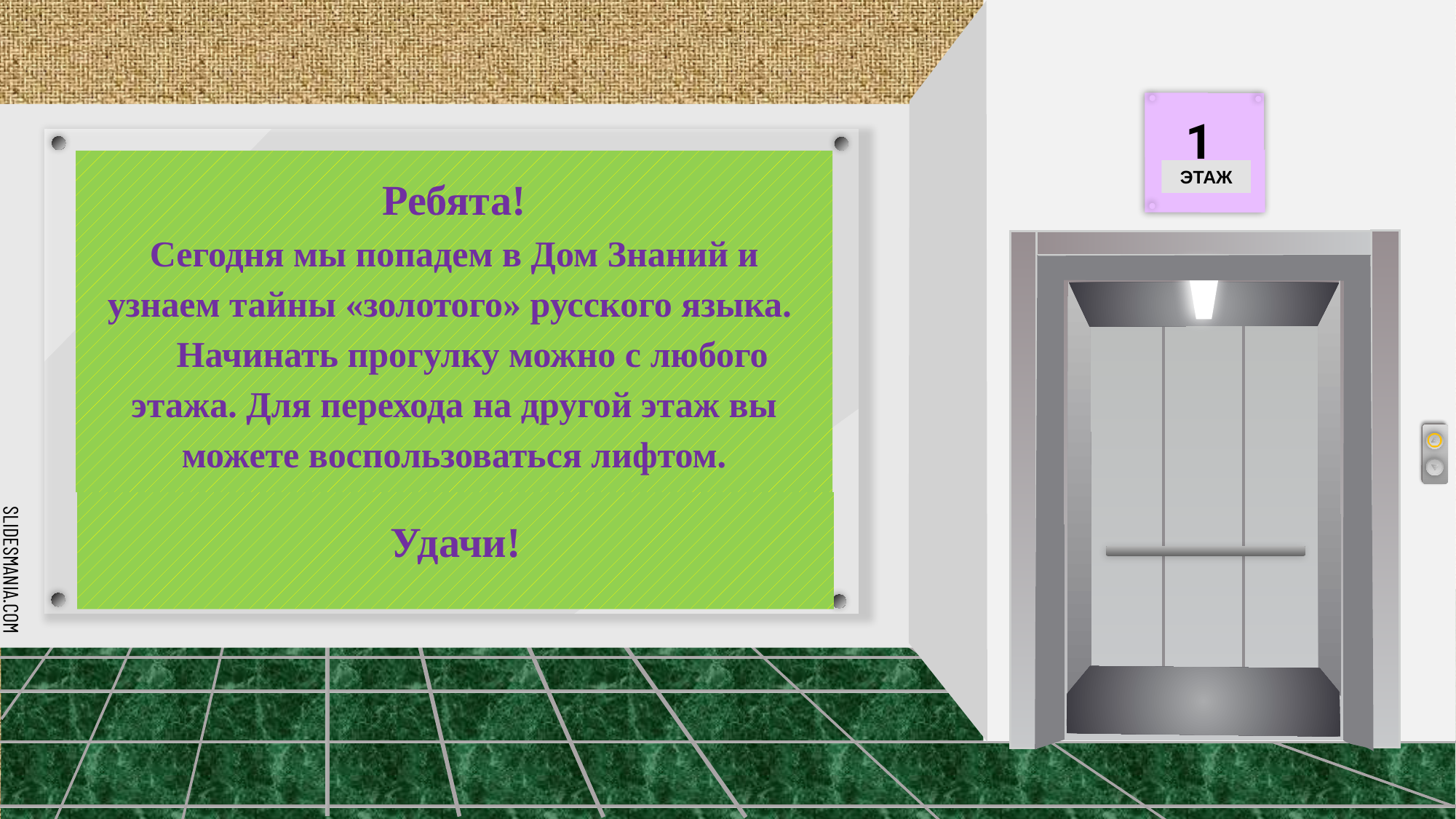

# Ребята! Сегодня мы попадем в Дом Знаний и узнаем тайны «золотого» русского языка. Начинать прогулку можно с любого этажа. Для перехода на другой этаж вы можете воспользоваться лифтом.
ЭТАЖ

Удачи!